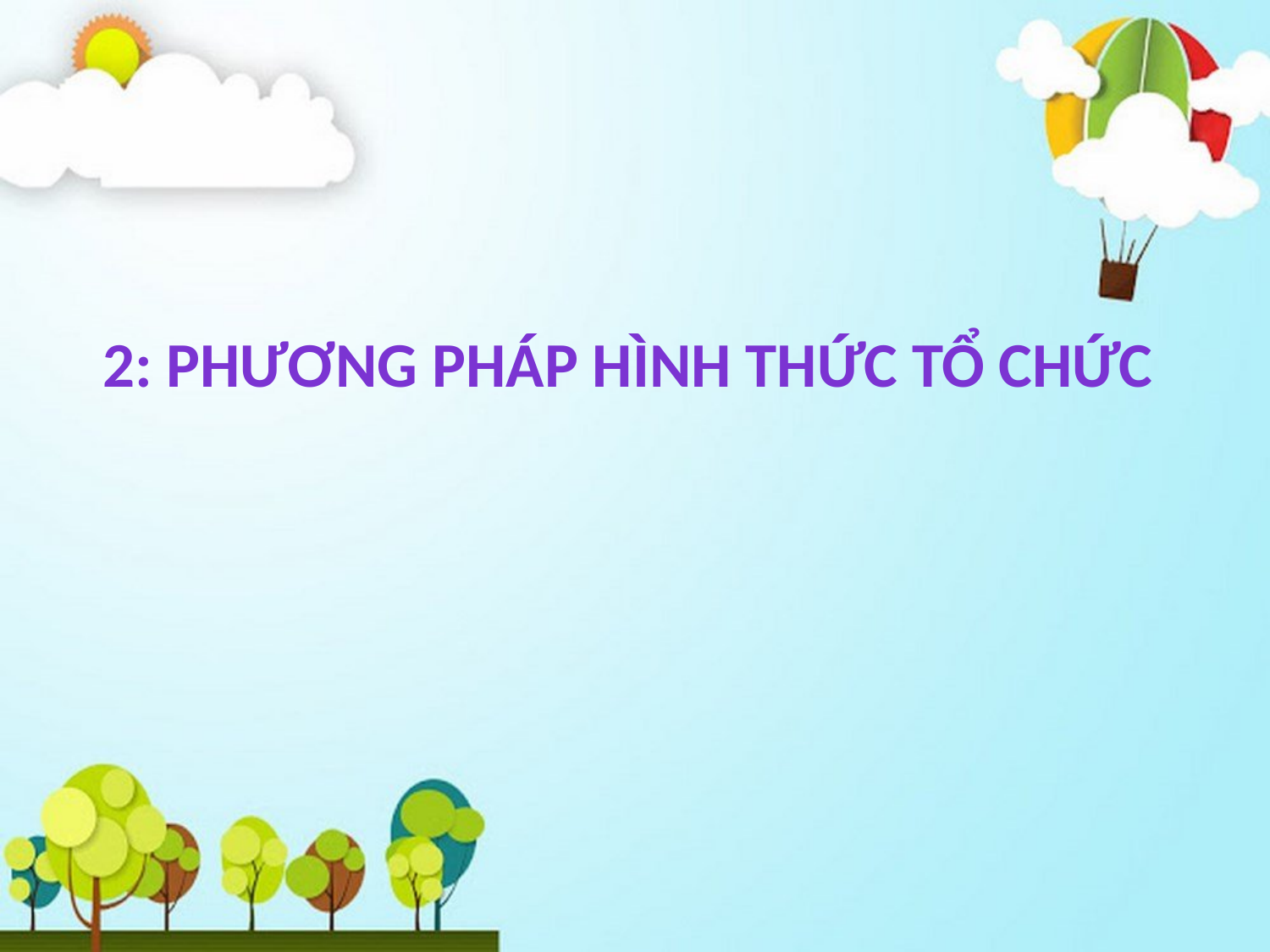

2: Phương pháp hình thức tổ chức